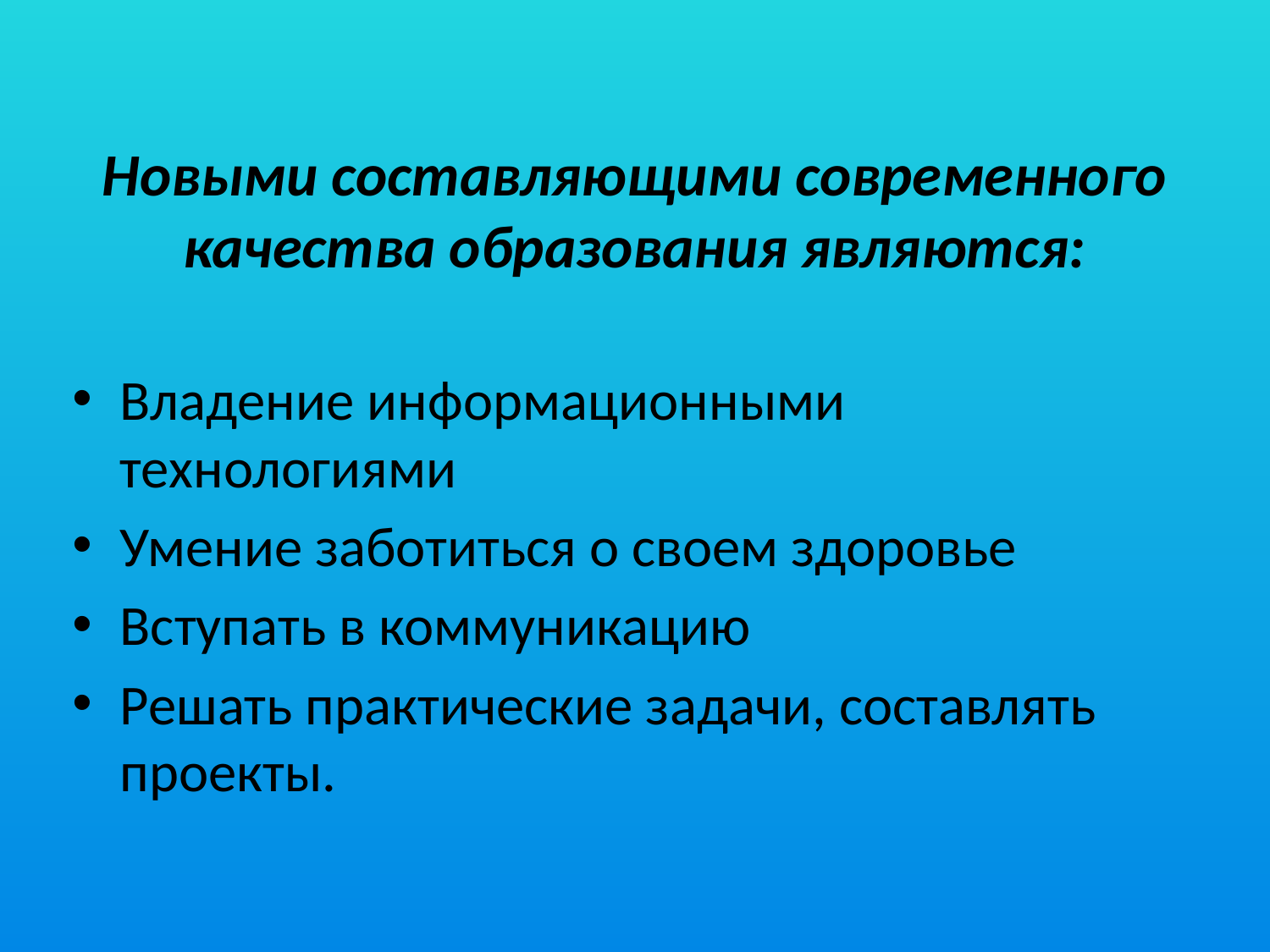

# Новыми составляющими современного качества образования являются:
Владение информационными технологиями
Умение заботиться о своем здоровье
Вступать в коммуникацию
Решать практические задачи, составлять проекты.